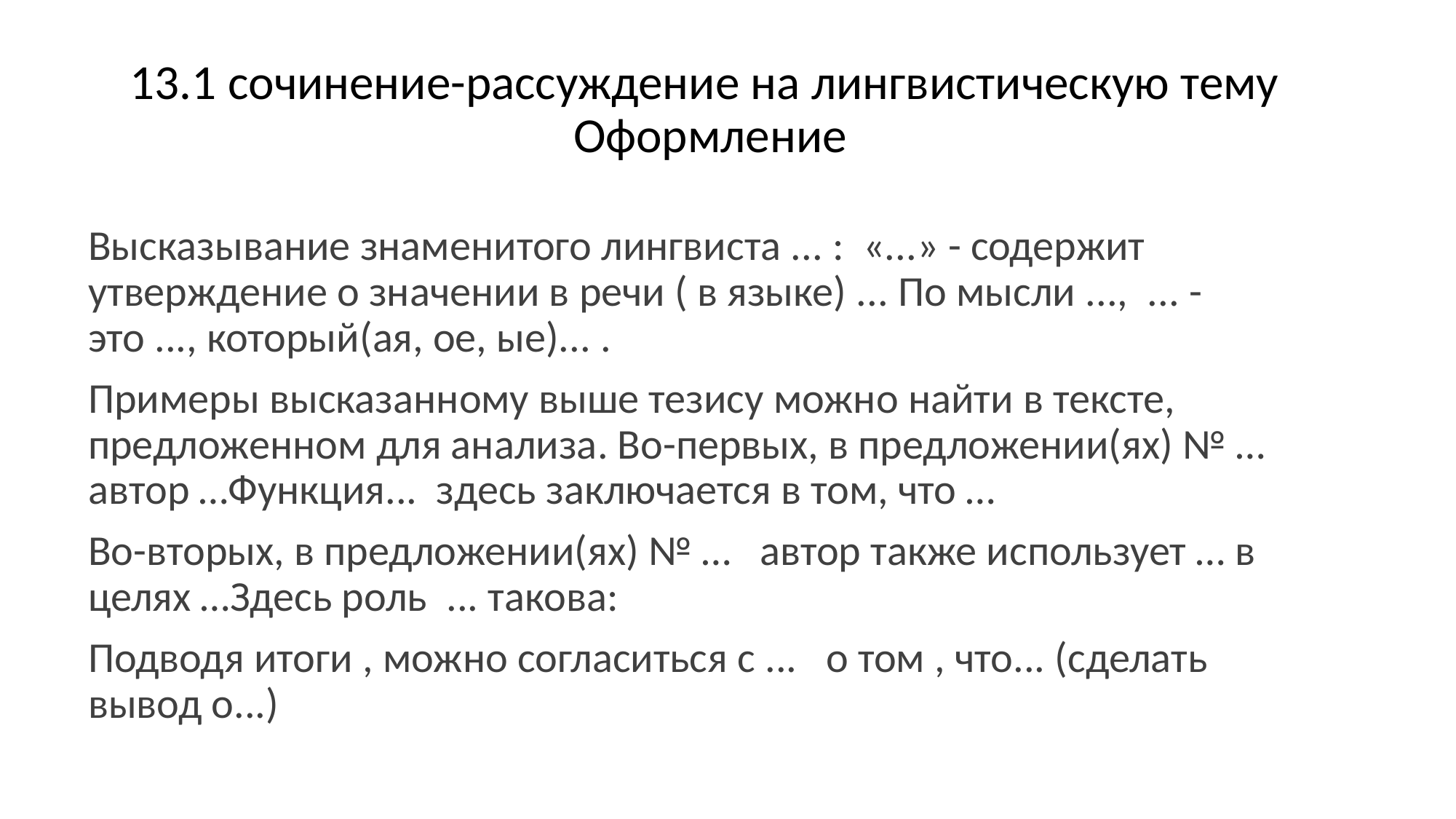

# 13.1 сочинение-рассуждение на лингвистическую тему Оформление
Высказывание знаменитого лингвиста ... :  «...» - содержит утверждение о значении в речи ( в языке) ... По мысли ...,  ... - это ..., который(ая, ое, ые)... .
Примеры высказанному выше тезису можно найти в тексте, предложенном для анализа. Во-первых, в предложении(ях) № …   автор …Функция...  здесь заключается в том, что …
Во-вторых, в предложении(ях) № …   автор также использует … в целях …Здесь роль  ... такова:
Подводя итоги , можно согласиться с ...   о том , что... (сделать вывод о...)